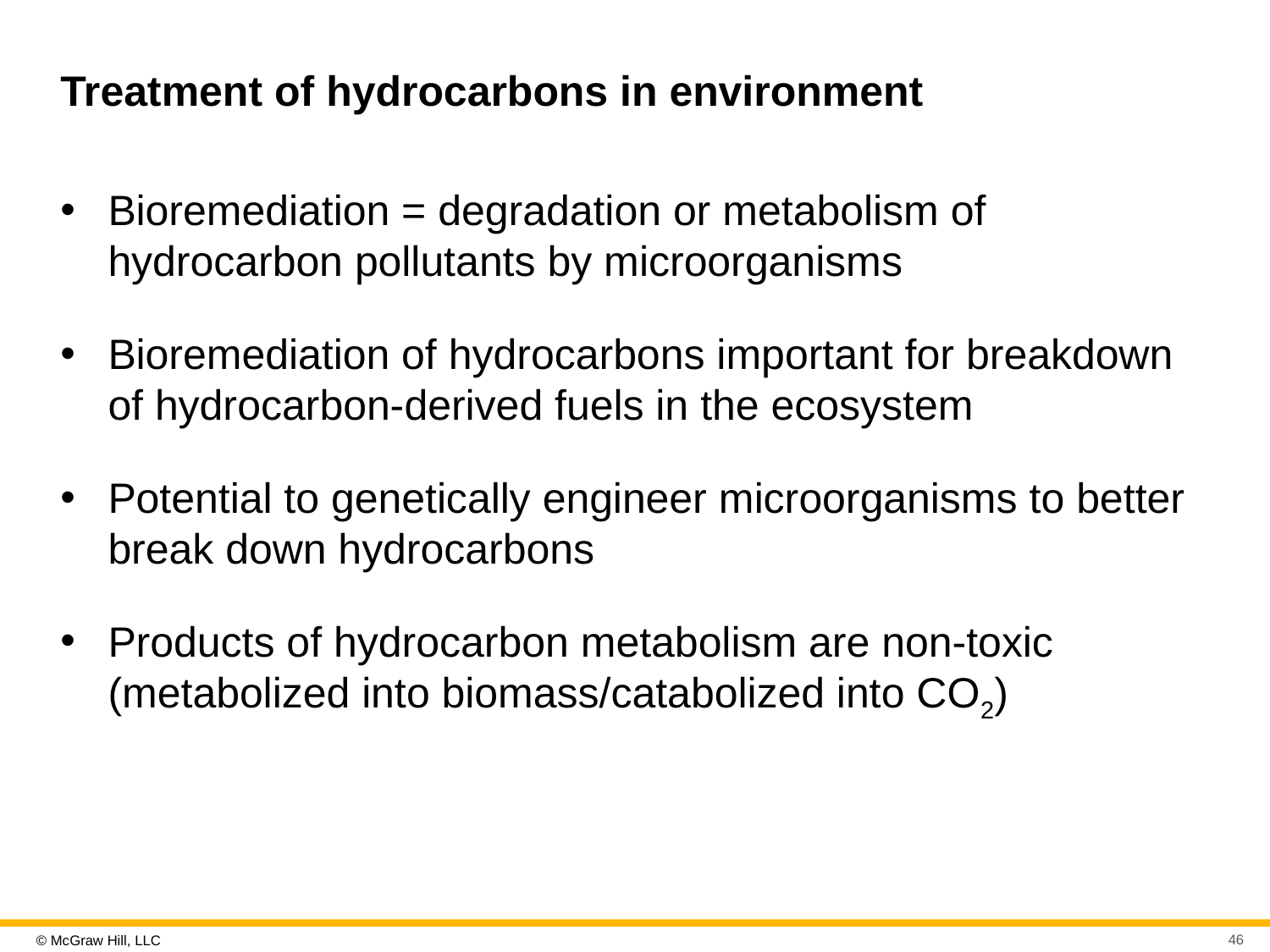

# Treatment of hydrocarbons in environment
Bioremediation = degradation or metabolism of hydrocarbon pollutants by microorganisms
Bioremediation of hydrocarbons important for breakdown of hydrocarbon-derived fuels in the ecosystem
Potential to genetically engineer microorganisms to better break down hydrocarbons
Products of hydrocarbon metabolism are non-toxic (metabolized into biomass/catabolized into CO2)
46